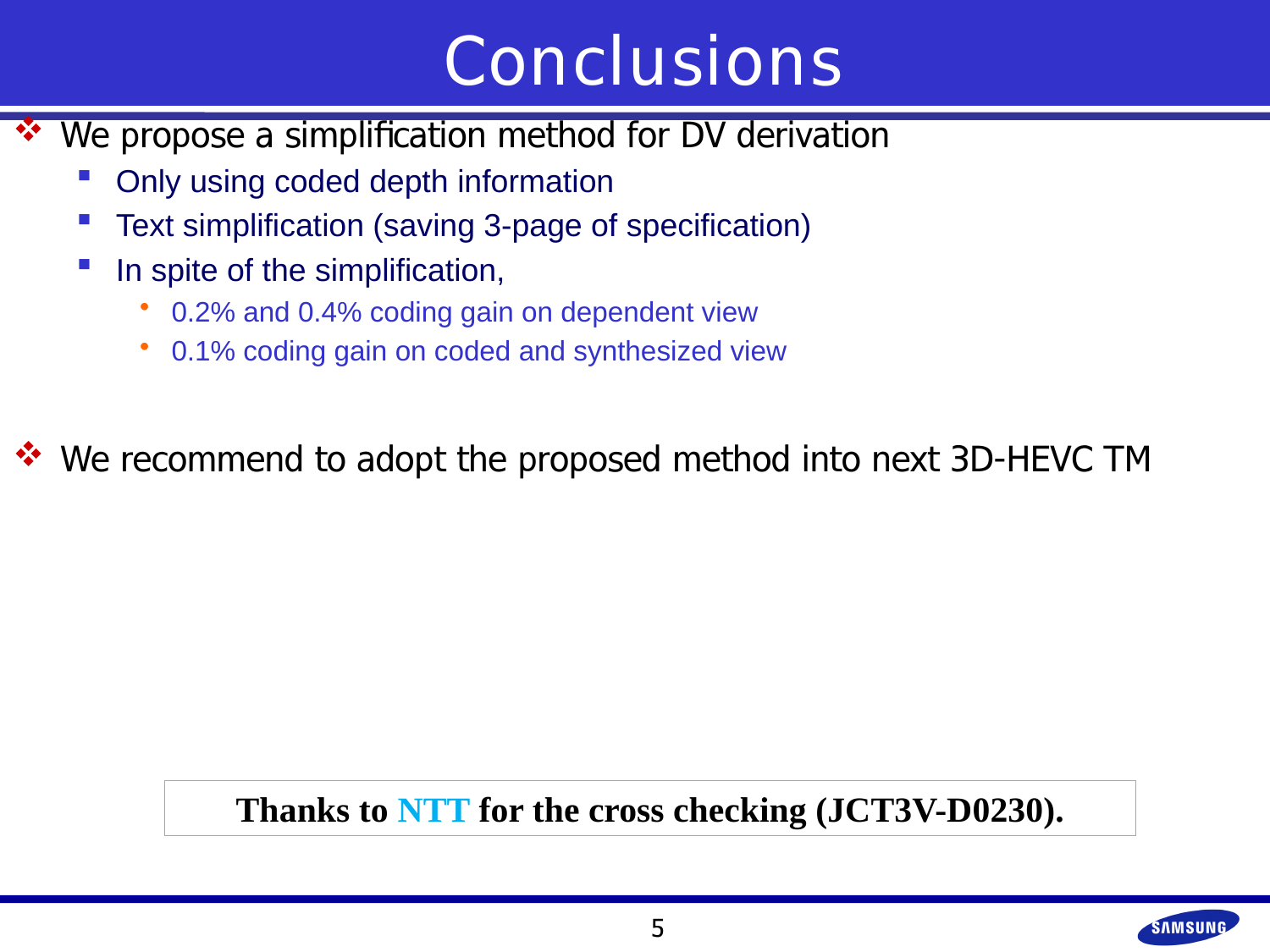

# Conclusions
We propose a simplification method for DV derivation
Only using coded depth information
Text simplification (saving 3-page of specification)
In spite of the simplification,
0.2% and 0.4% coding gain on dependent view
0.1% coding gain on coded and synthesized view

We recommend to adopt the proposed method into next 3D-HEVC TM
Thanks to NTT for the cross checking (JCT3V-D0230).
5